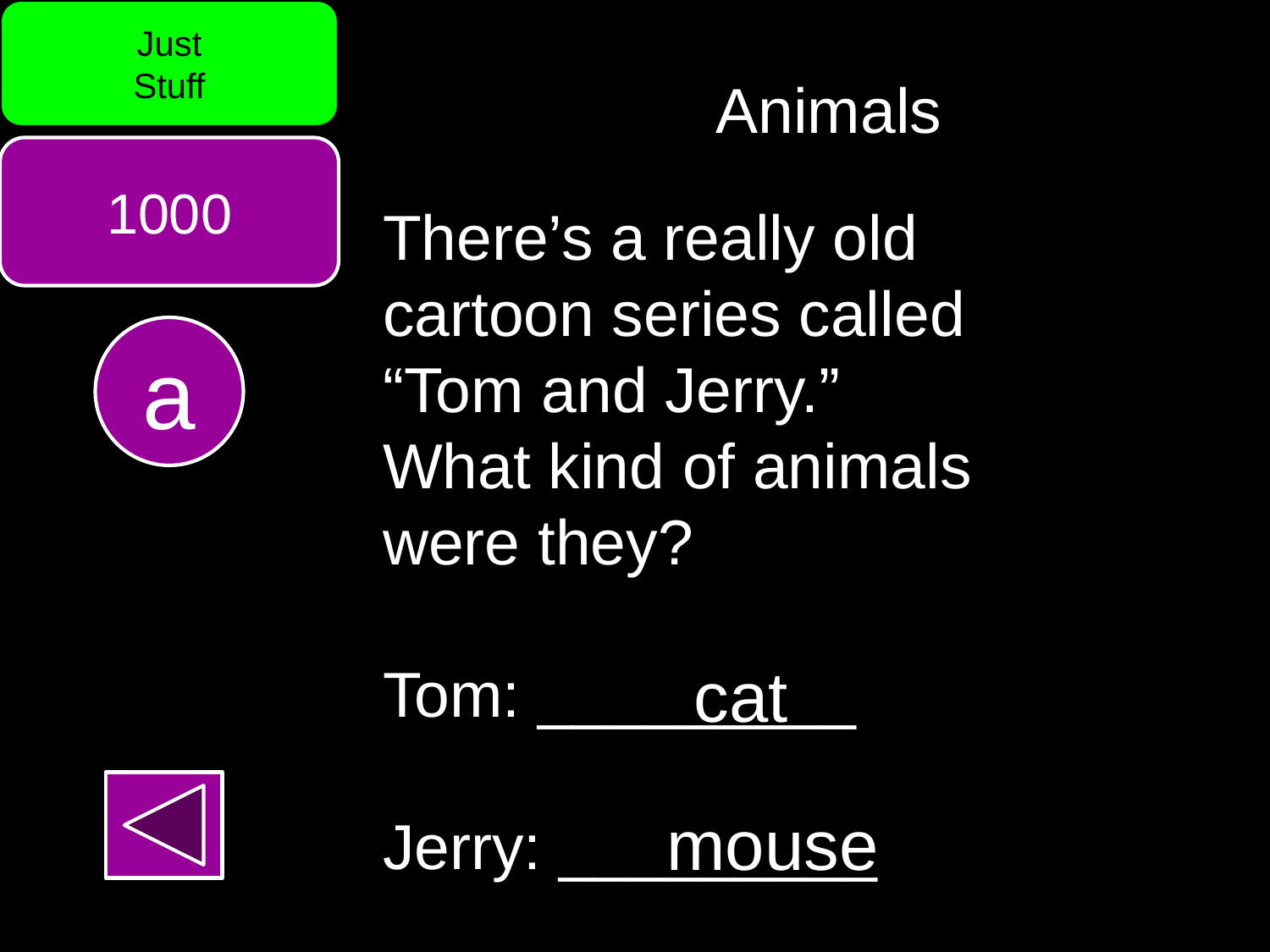

Just
Stuff
Animals
1000
There’s a really old
cartoon series called
“Tom and Jerry.”
What kind of animals
were they?

Tom: _________

Jerry: _________
a
cat

mouse